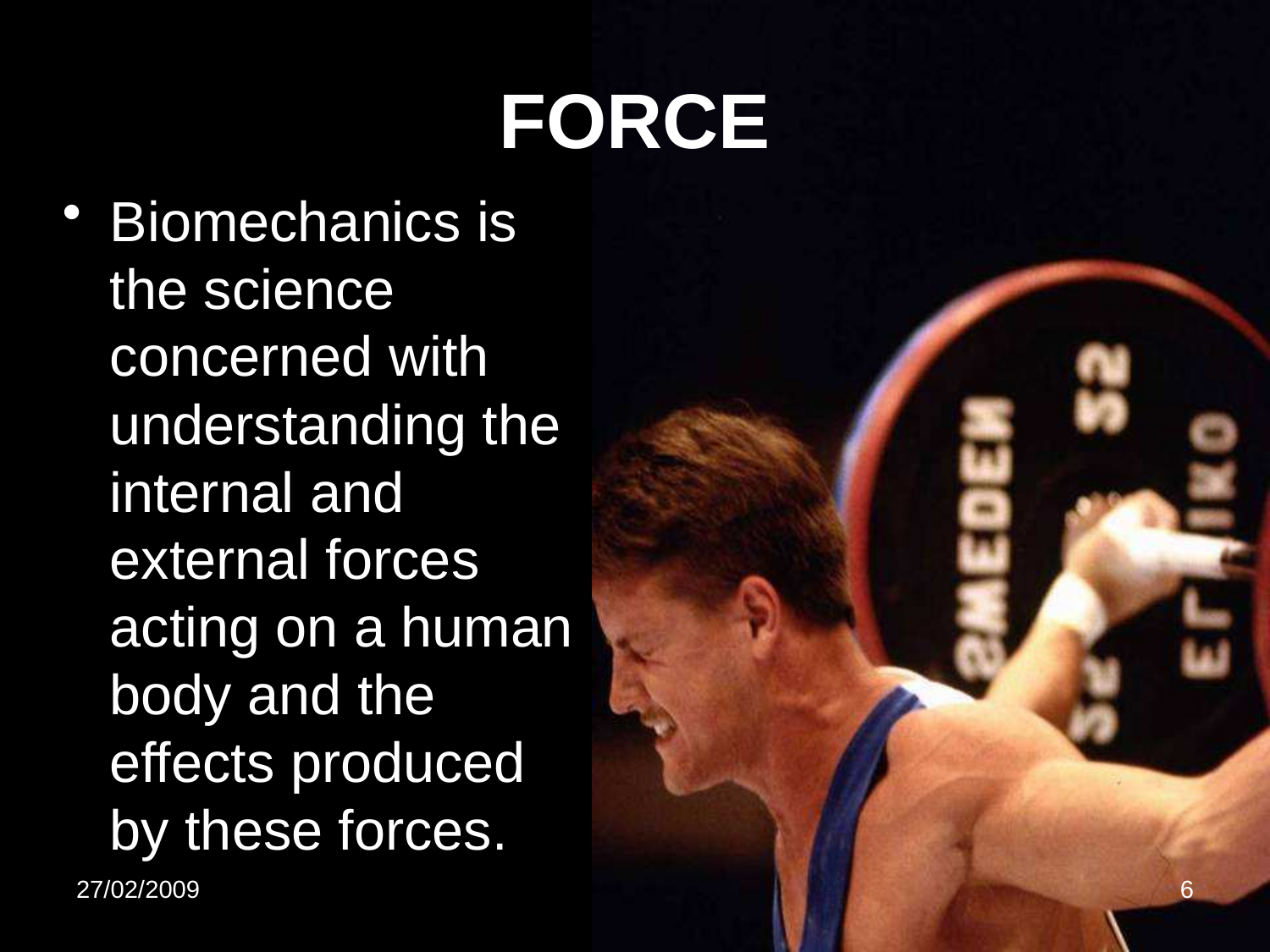

# FORCE
Biomechanics is the science concerned with understanding the internal and external forces acting on a human body and the effects produced by these forces.
27/02/2009
6